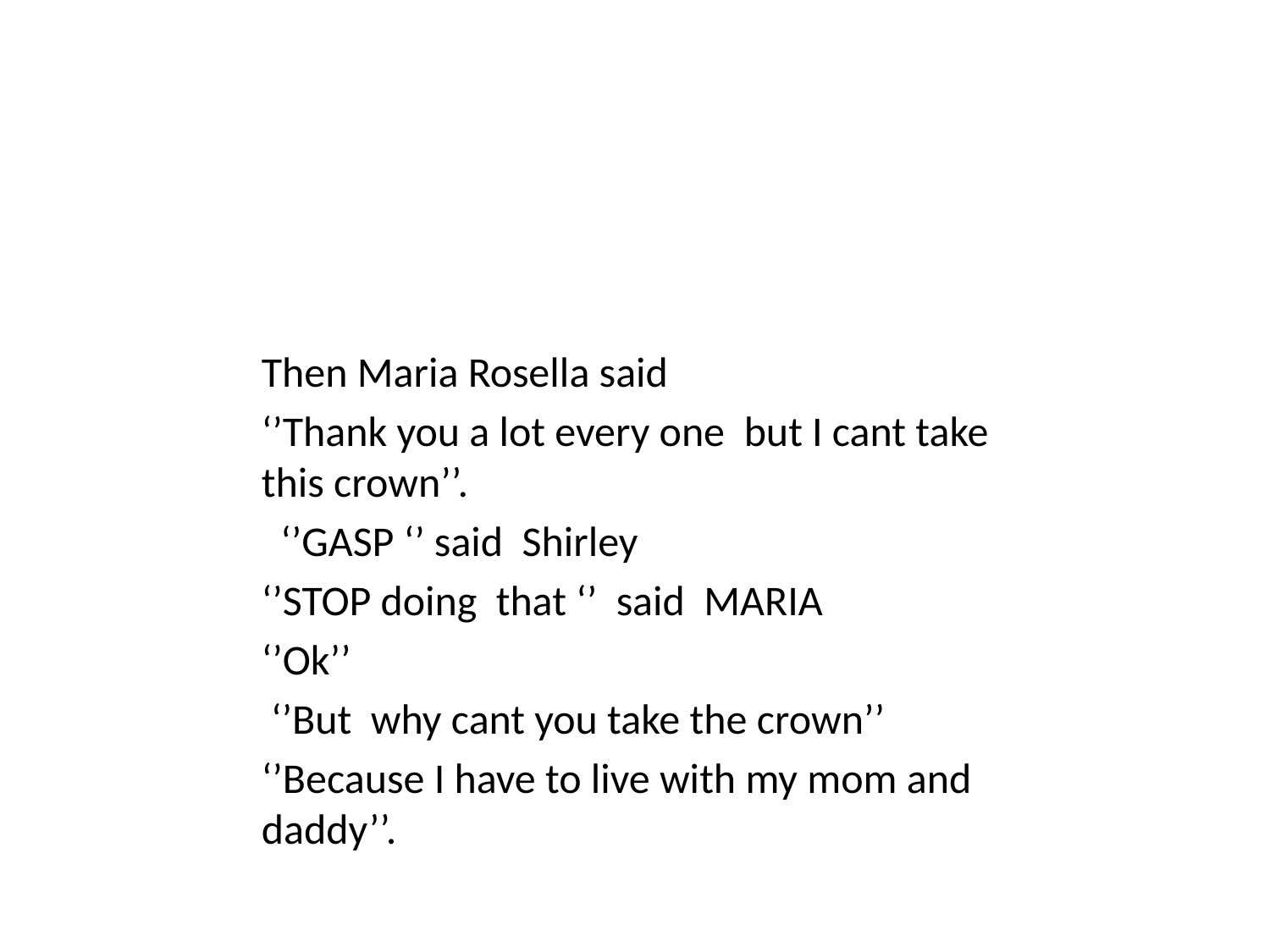

Then Maria Rosella said
‘’Thank you a lot every one  but I cant take this crown’’.
  ‘’GASP ‘’ said  Shirley
‘’STOP doing  that ‘’  said  MARIA
‘’Ok’’
 ‘’But  why cant you take the crown’’
‘’Because I have to live with my mom and daddy’’.